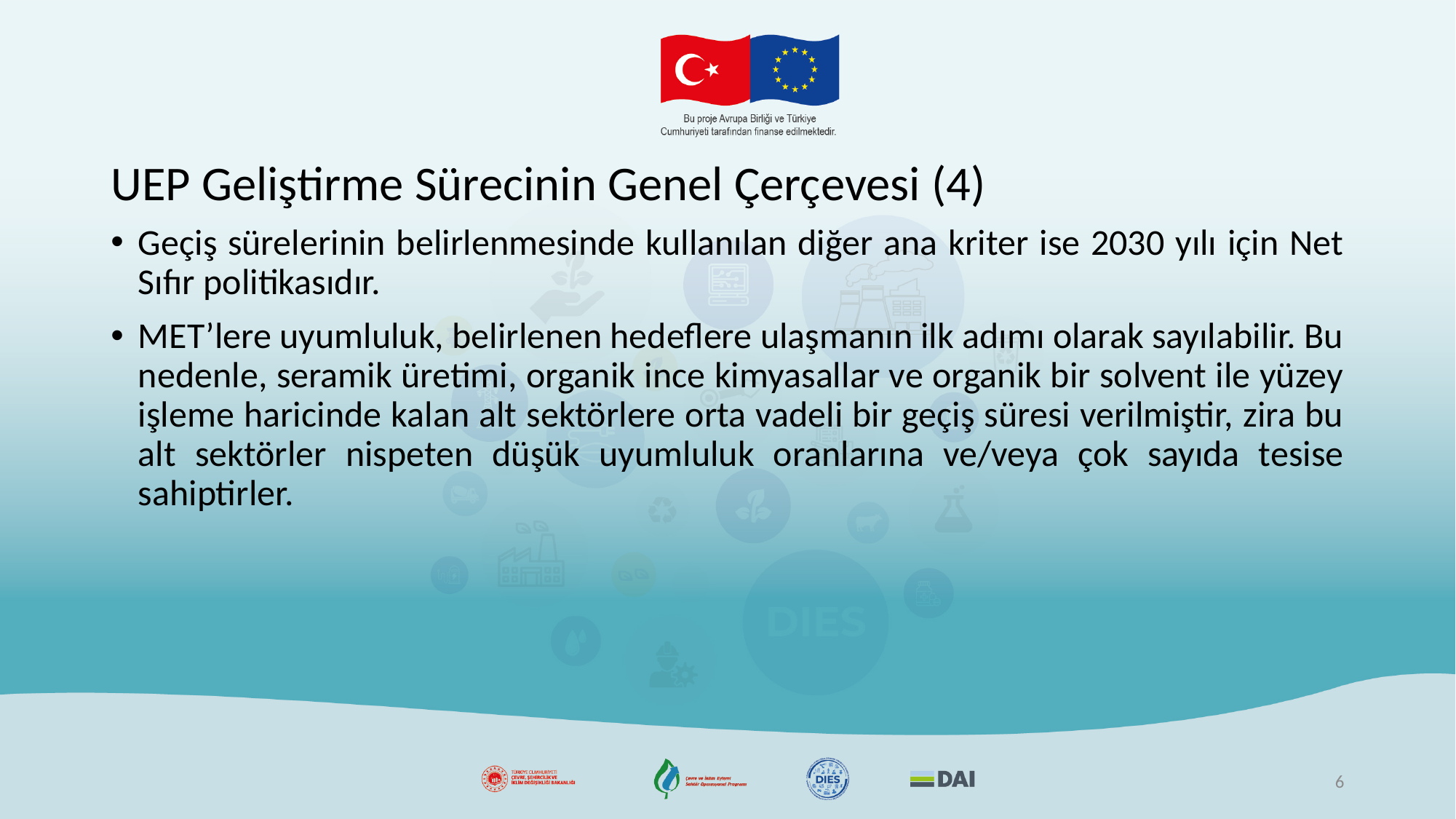

UEP Geliştirme Sürecinin Genel Çerçevesi (4)
Geçiş sürelerinin belirlenmesinde kullanılan diğer ana kriter ise 2030 yılı için Net Sıfır politikasıdır.
MET’lere uyumluluk, belirlenen hedeflere ulaşmanın ilk adımı olarak sayılabilir. Bu nedenle, seramik üretimi, organik ince kimyasallar ve organik bir solvent ile yüzey işleme haricinde kalan alt sektörlere orta vadeli bir geçiş süresi verilmiştir, zira bu alt sektörler nispeten düşük uyumluluk oranlarına ve/veya çok sayıda tesise sahiptirler.

6